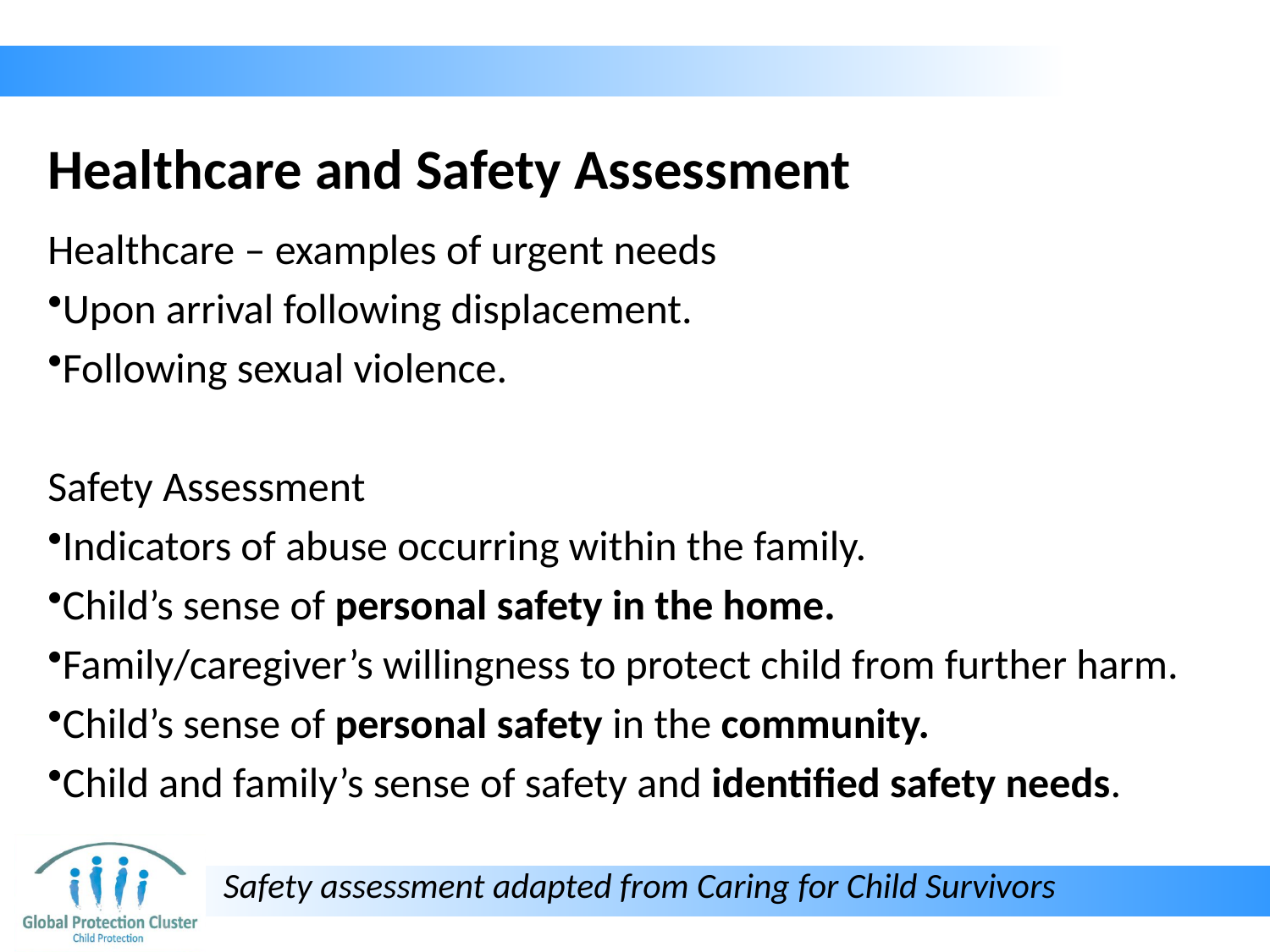

# Healthcare and Safety Assessment
Healthcare – examples of urgent needs
Upon arrival following displacement.
Following sexual violence.

Safety Assessment
Indicators of abuse occurring within the family.
Child’s sense of personal safety in the home.
Family/caregiver’s willingness to protect child from further harm.
Child’s sense of personal safety in the community.
Child and family’s sense of safety and identified safety needs.

Safety assessment adapted from Caring for Child Survivors